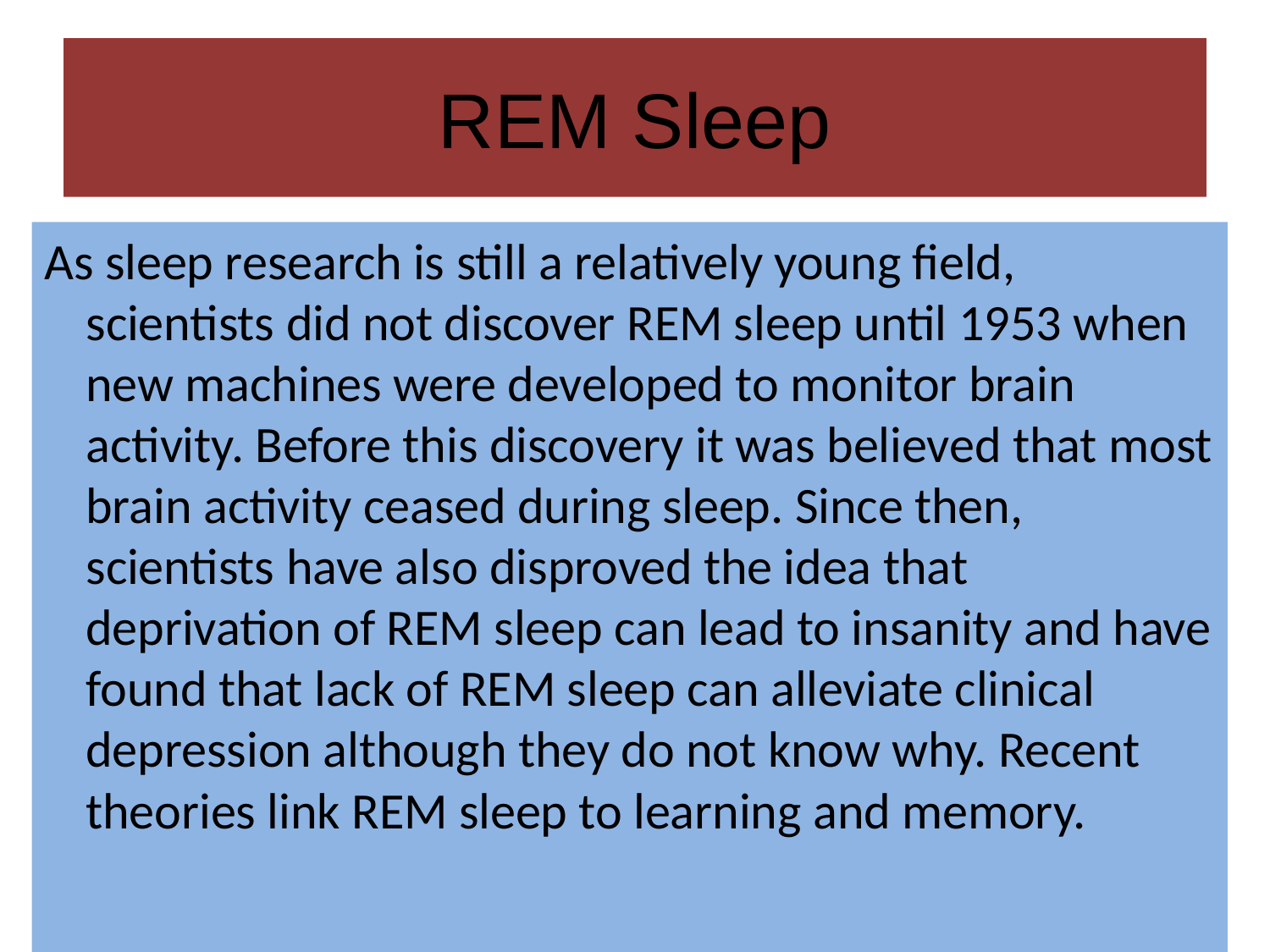

# REM Sleep
As sleep research is still a relatively young field, scientists did not discover REM sleep until 1953 when new machines were developed to monitor brain activity. Before this discovery it was believed that most brain activity ceased during sleep. Since then, scientists have also disproved the idea that deprivation of REM sleep can lead to insanity and have found that lack of REM sleep can alleviate clinical depression although they do not know why. Recent theories link REM sleep to learning and memory.